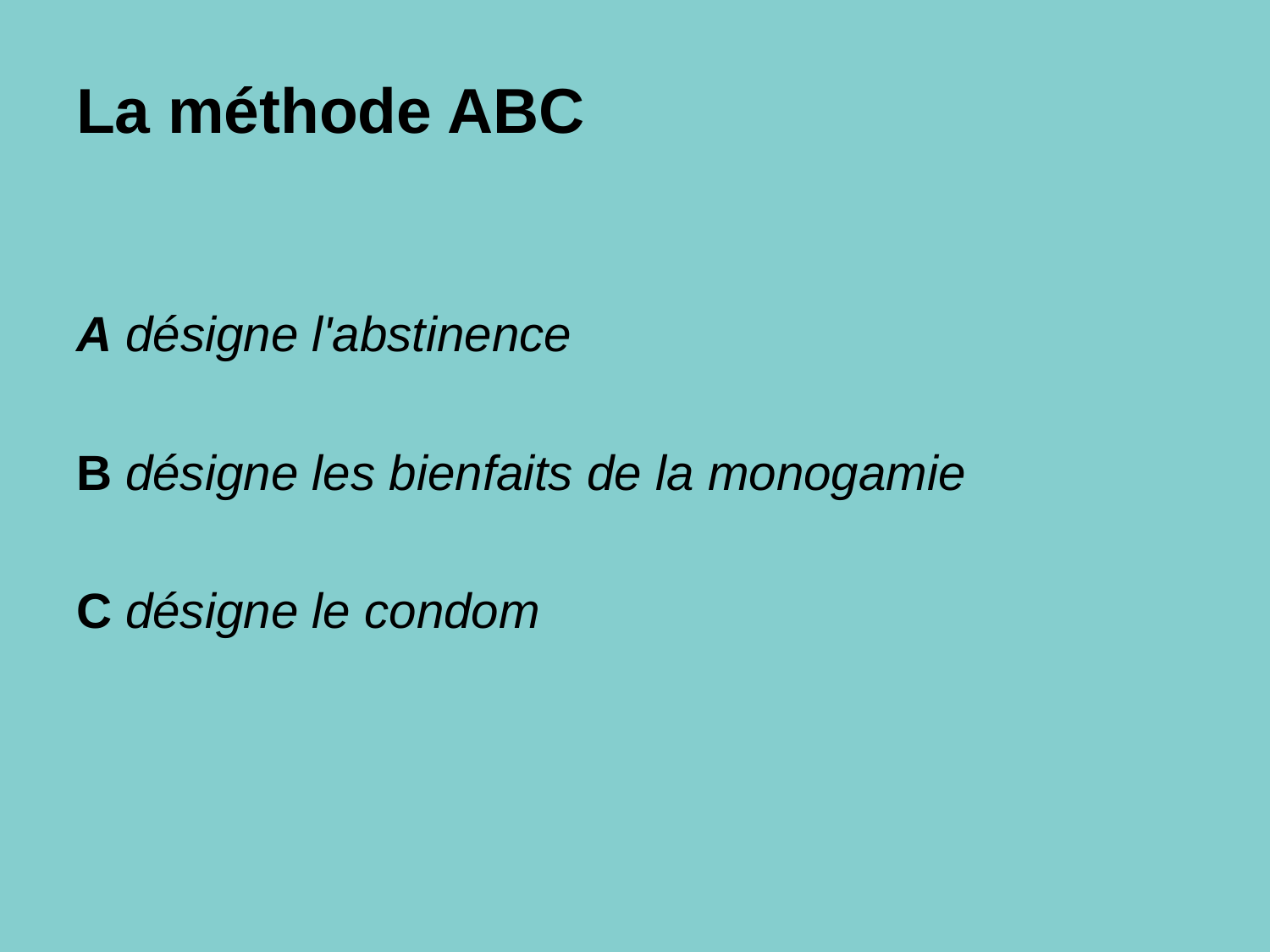

# La méthode ABC
A désigne l'abstinence

B désigne les bienfaits de la monogamie

C désigne le condom